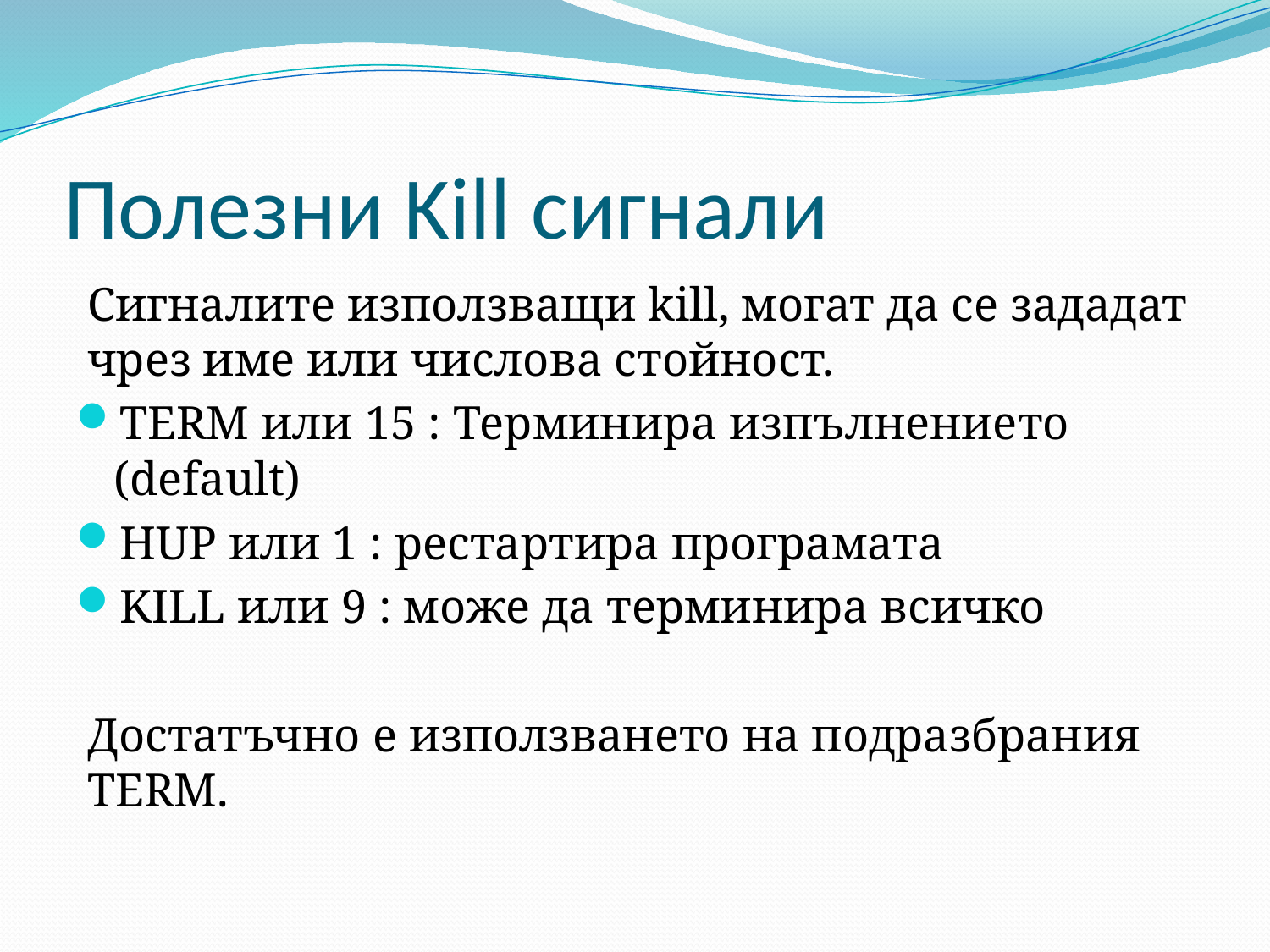

# Полезни Kill сигнали
Сигналите използващи kill, могат да се зададат чрез име или числова стойност.
TERM или 15 : Терминира изпълнението (default)
HUP или 1 : рестартира програмата
KILL или 9 : може да терминира всичко

Достатъчно е използването на подразбрания TERM.